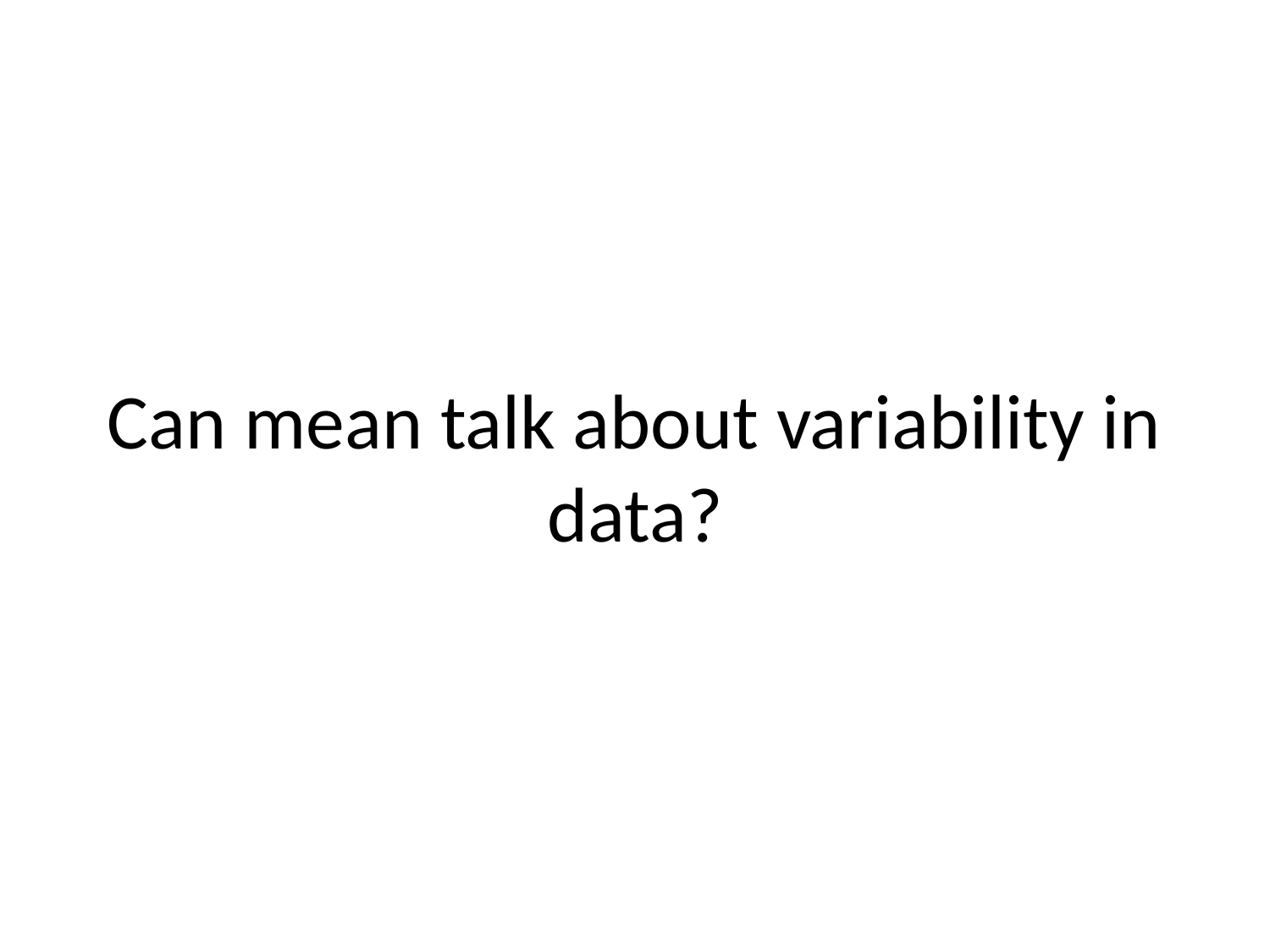

# Can mean talk about variability in data?